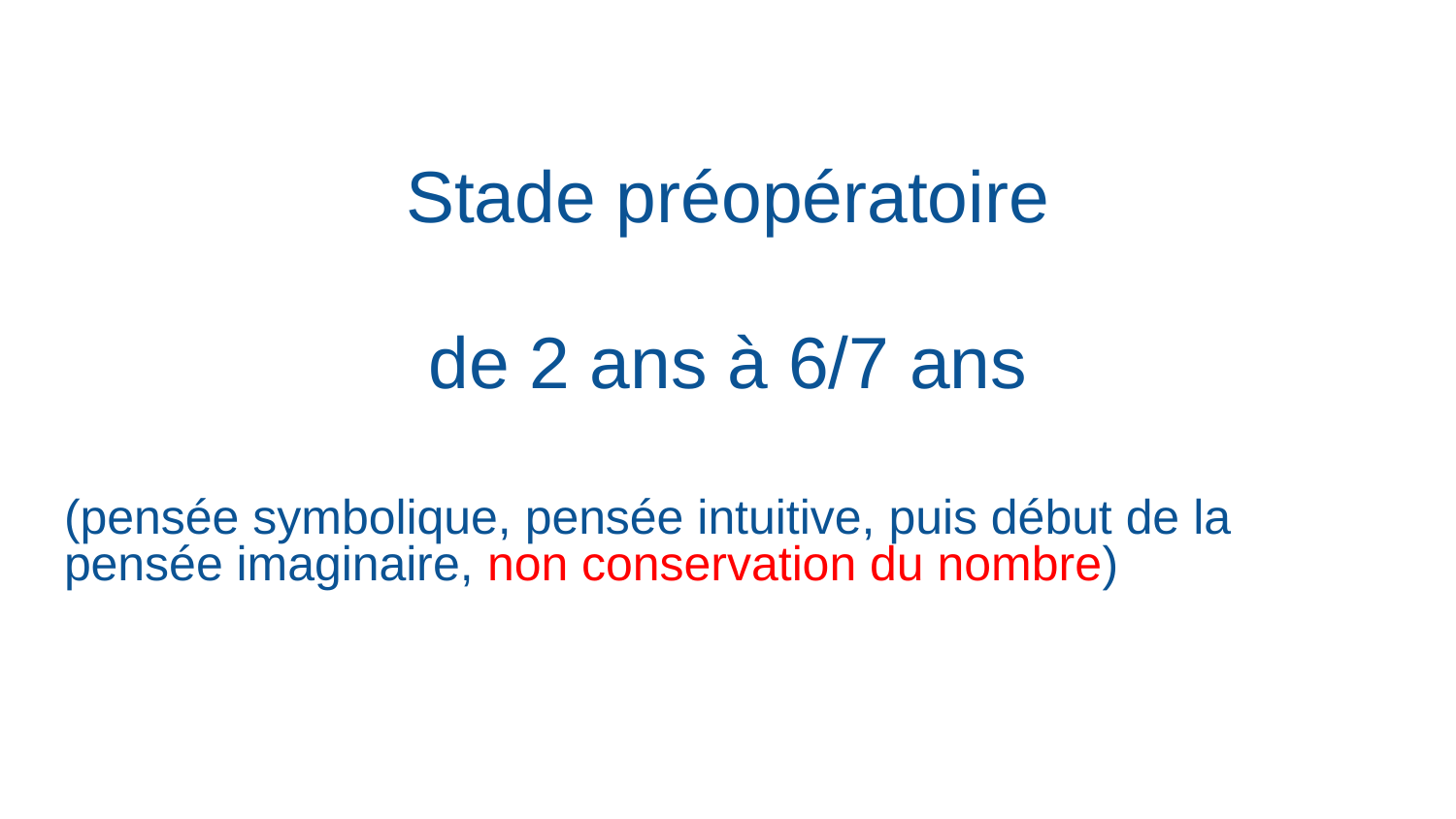

Stade préopératoire

de 2 ans à 6/7 ans

(pensée symbolique, pensée intuitive, puis début de la pensée imaginaire, non conservation du nombre)